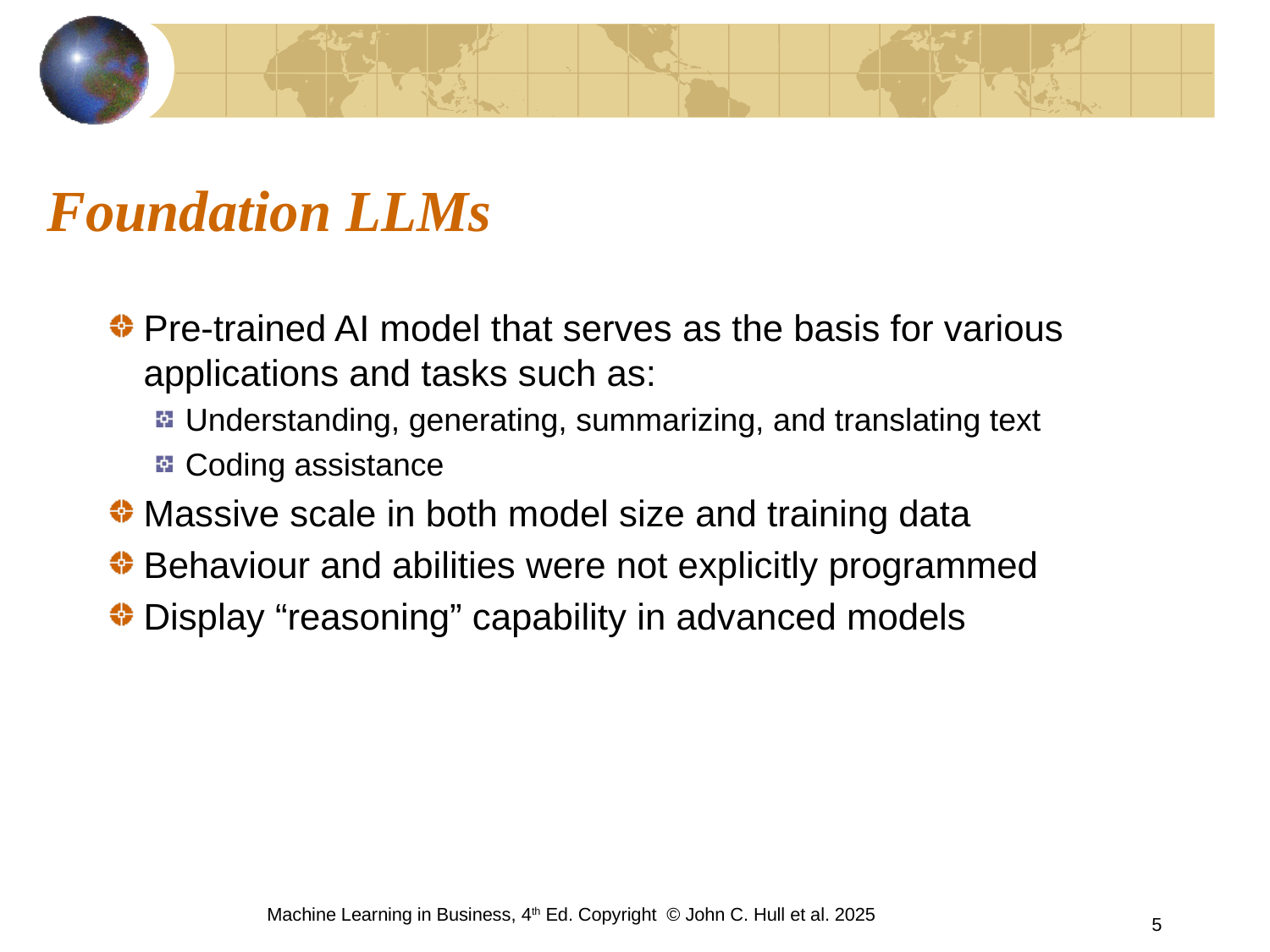

# Foundation LLMs
Pre-trained AI model that serves as the basis for various applications and tasks such as:
Understanding, generating, summarizing, and translating text
Coding assistance
Massive scale in both model size and training data
Behaviour and abilities were not explicitly programmed
Display “reasoning” capability in advanced models

Machine Learning in Business, 4th Ed. Copyright  © John C. Hull et al. 2025
5